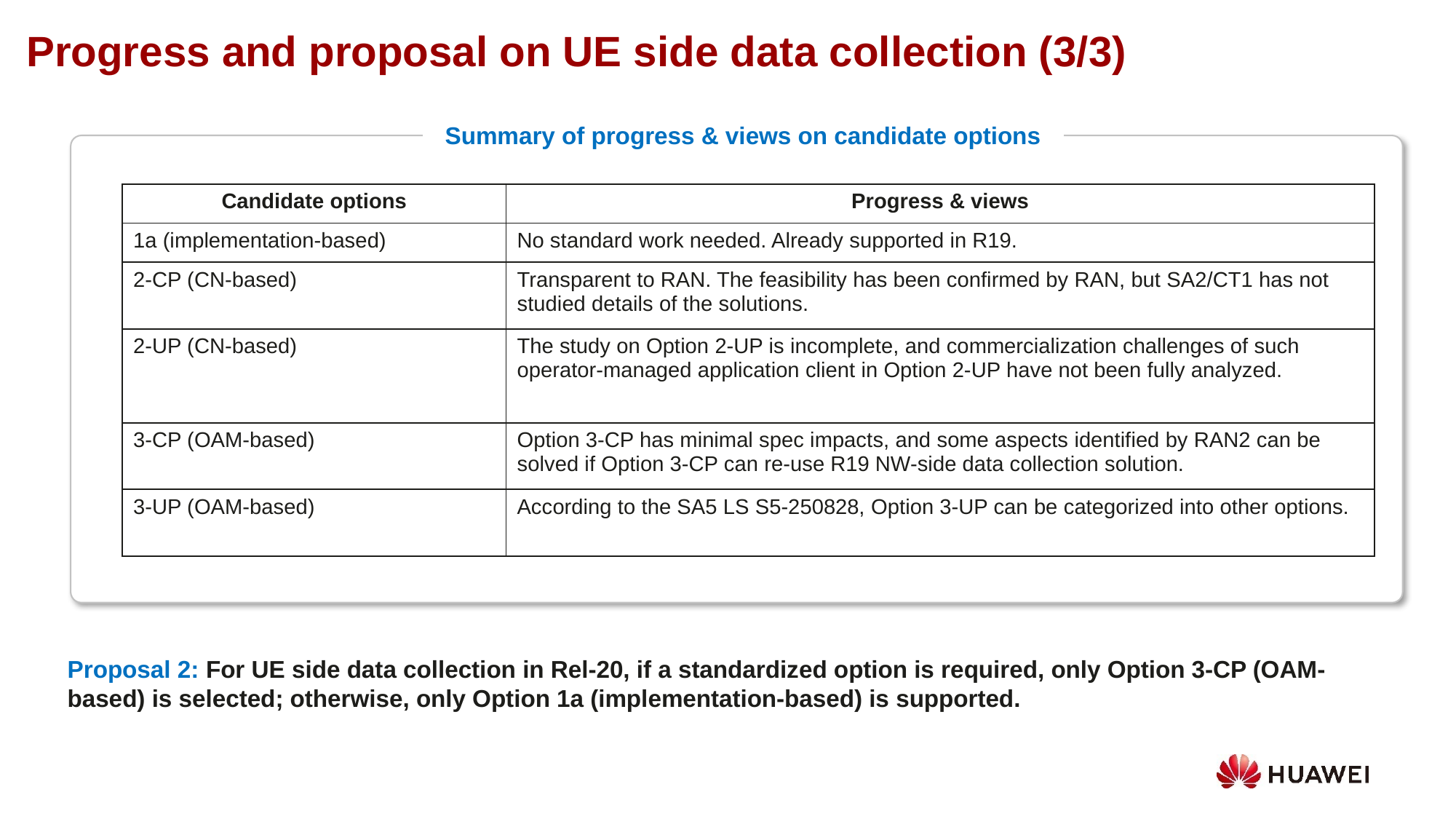

Progress and proposal on UE side data collection (3/3)
Summary of progress & views on candidate options

| Candidate options | Progress & views |
| --- | --- |
| 1a (implementation-based) | No standard work needed. Already supported in R19. |
| 2-CP (CN-based) | Transparent to RAN. The feasibility has been confirmed by RAN, but SA2/CT1 has not studied details of the solutions. |
| 2-UP (CN-based) | The study on Option 2-UP is incomplete, and commercialization challenges of such operator-managed application client in Option 2-UP have not been fully analyzed. |
| 3-CP (OAM-based) | Option 3-CP has minimal spec impacts, and some aspects identified by RAN2 can be solved if Option 3-CP can re-use R19 NW-side data collection solution. |
| 3-UP (OAM-based) | According to the SA5 LS S5-250828, Option 3-UP can be categorized into other options. |
Proposal 2: For UE side data collection in Rel-20, if a standardized option is required, only Option 3-CP (OAM-based) is selected; otherwise, only Option 1a (implementation-based) is supported.